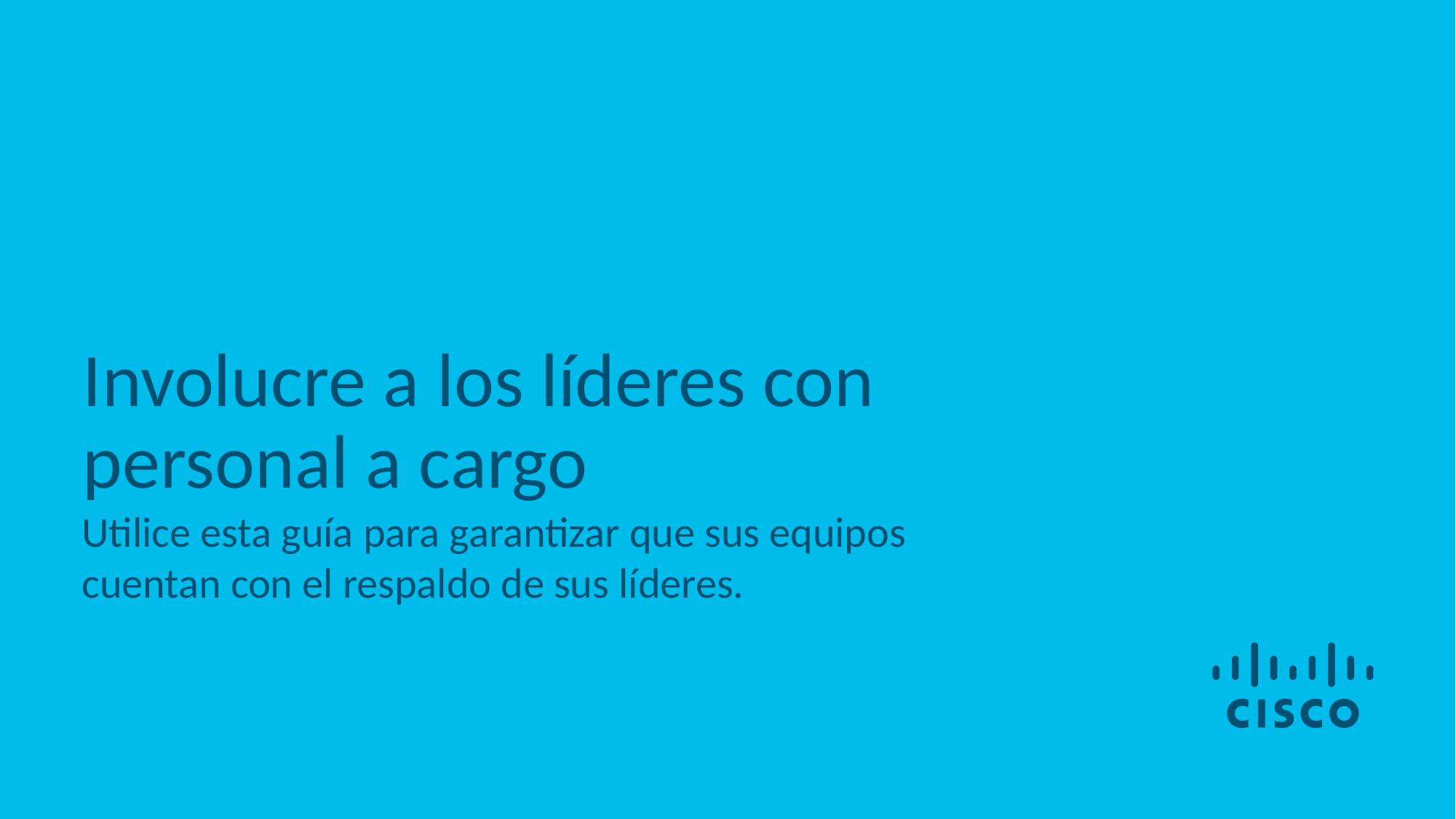

Involucre a los líderes con personal a cargo
Utilice esta guía para garantizar que sus equipos cuentan con el respaldo de sus líderes.